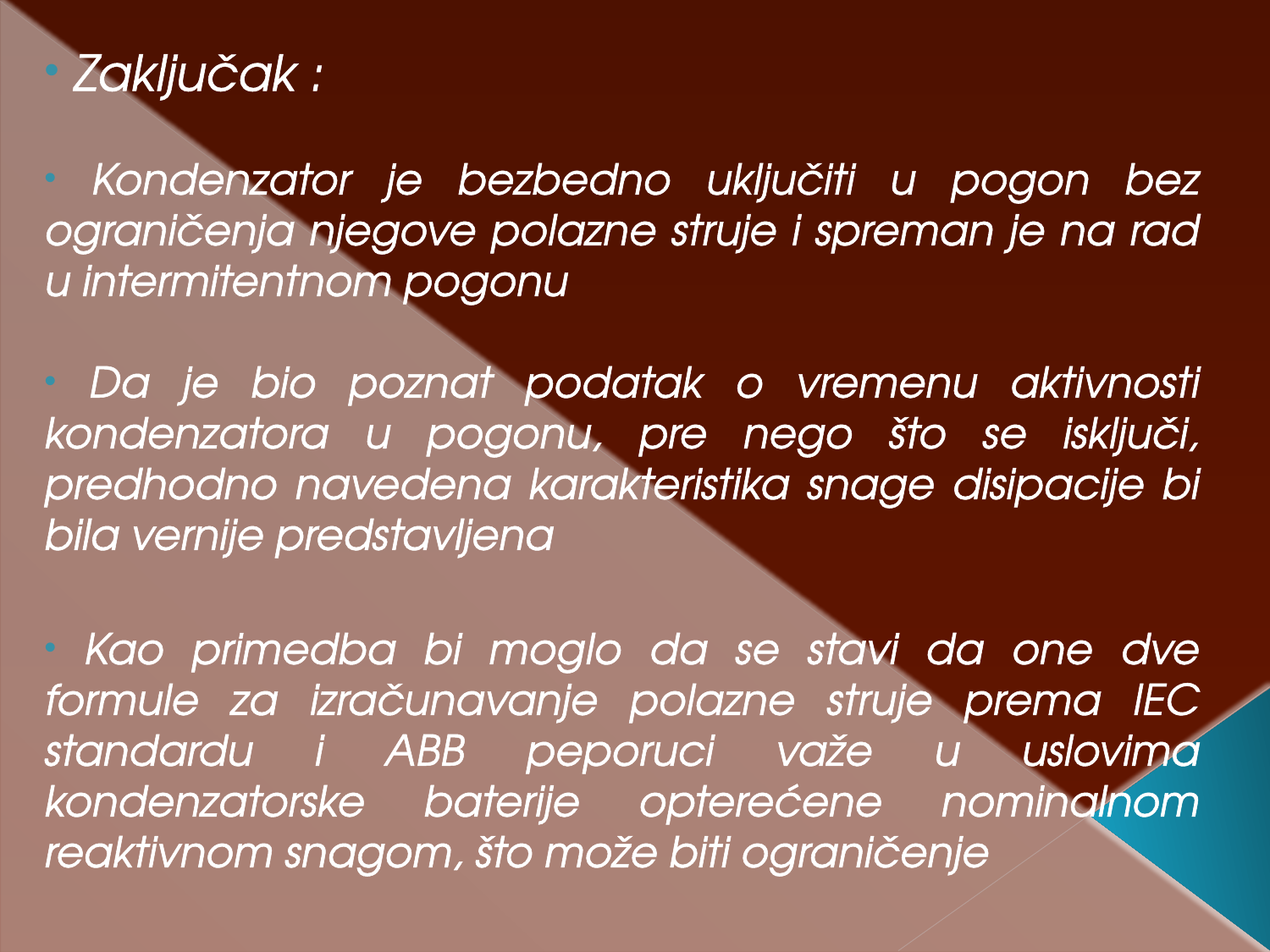

Zaključak :

 Kondenzator je bezbedno uključiti u pogon bez ograničenja njegove polazne struje i spreman je na rad u intermitentnom pogonu

 Da je bio poznat podatak o vremenu aktivnosti kondenzatora u pogonu, pre nego što se isključi, predhodno navedena karakteristika snage disipacije bi bila vernije predstavljena

 Kao primedba bi moglo da se stavi da one dve formule za izračunavanje polazne struje prema IEC standardu i ABB peporuci važe u uslovima kondenzatorske baterije opterećene nominalnom reaktivnom snagom, što može biti ograničenje